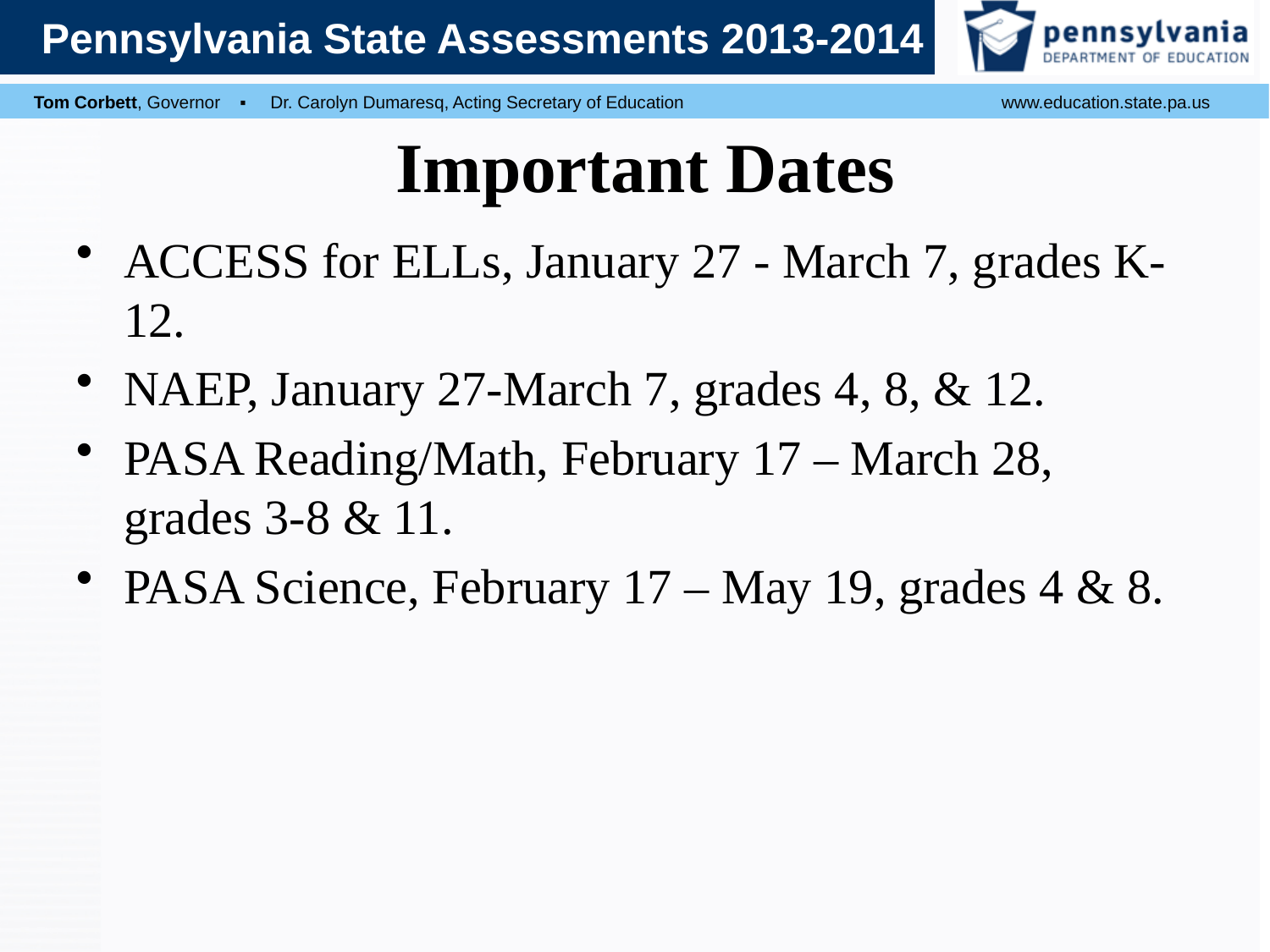

# Important Dates
ACCESS for ELLs, January 27 - March 7, grades K-12.
NAEP, January 27-March 7, grades 4, 8, & 12.
PASA Reading/Math, February 17 – March 28, grades 3-8 & 11.
PASA Science, February 17 – May 19, grades 4 & 8.